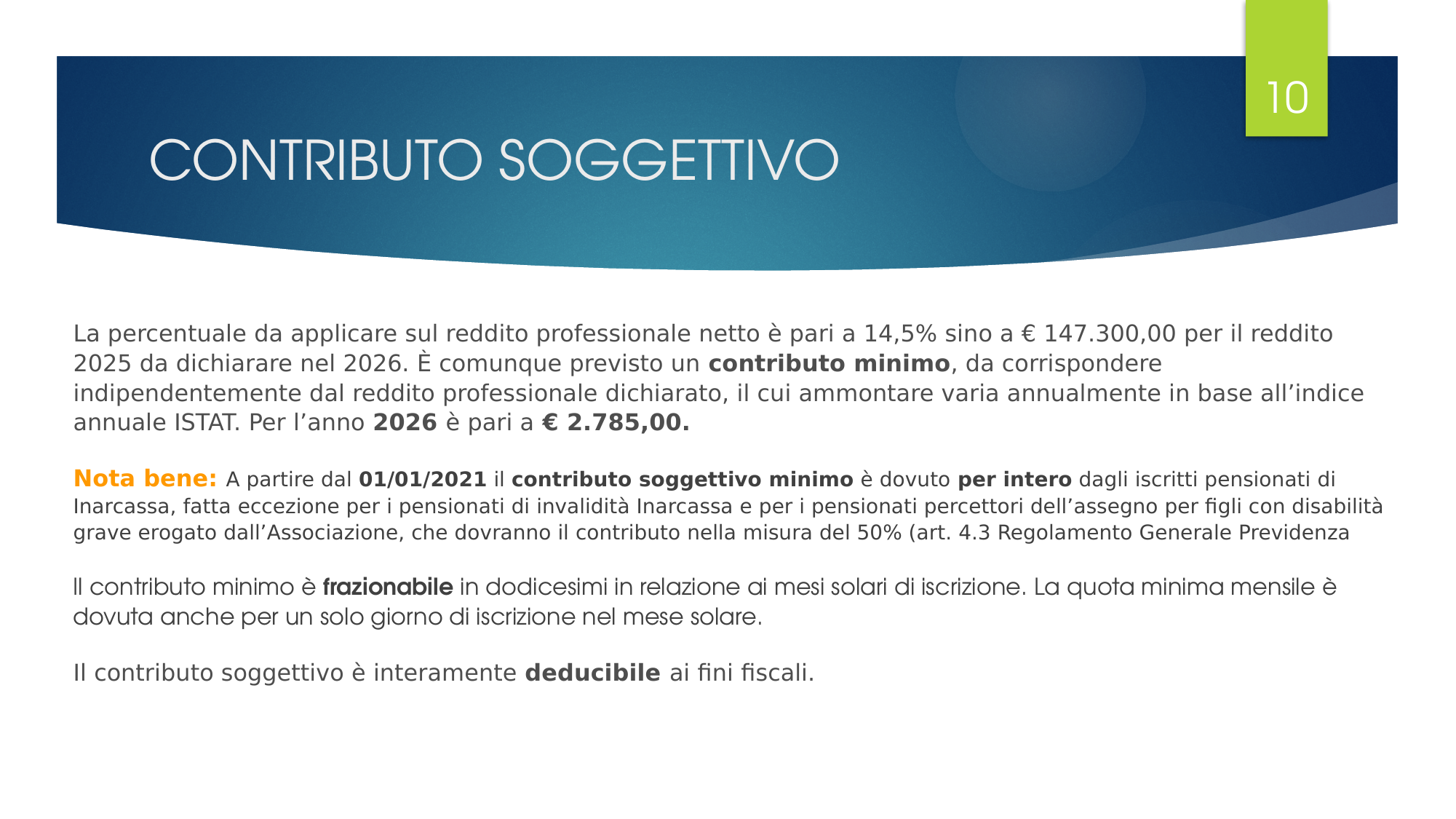

10
# CONTRIBUTO SOGGETTIVO
La percentuale da applicare sul reddito professionale netto è pari a 14,5% sino a € 147.300,00 per il reddito 2025 da dichiarare nel 2026. È comunque previsto un contributo minimo, da corrispondere indipendentemente dal reddito professionale dichiarato, il cui ammontare varia annualmente in base all’indice annuale ISTAT. Per l’anno 2026 è pari a € 2.785,00.
Nota bene: A partire dal 01/01/2021 il contributo soggettivo minimo è dovuto per intero dagli iscritti pensionati di Inarcassa, fatta eccezione per i pensionati di invalidità Inarcassa e per i pensionati percettori dell’assegno per figli con disabilità grave erogato dall’Associazione, che dovranno il contributo nella misura del 50% (art. 4.3 Regolamento Generale Previdenza
Il contributo minimo è frazionabile in dodicesimi in relazione ai mesi solari di iscrizione. La quota minima mensile è dovuta anche per un solo giorno di iscrizione nel mese solare.
Il contributo soggettivo è interamente deducibile ai fini fiscali.